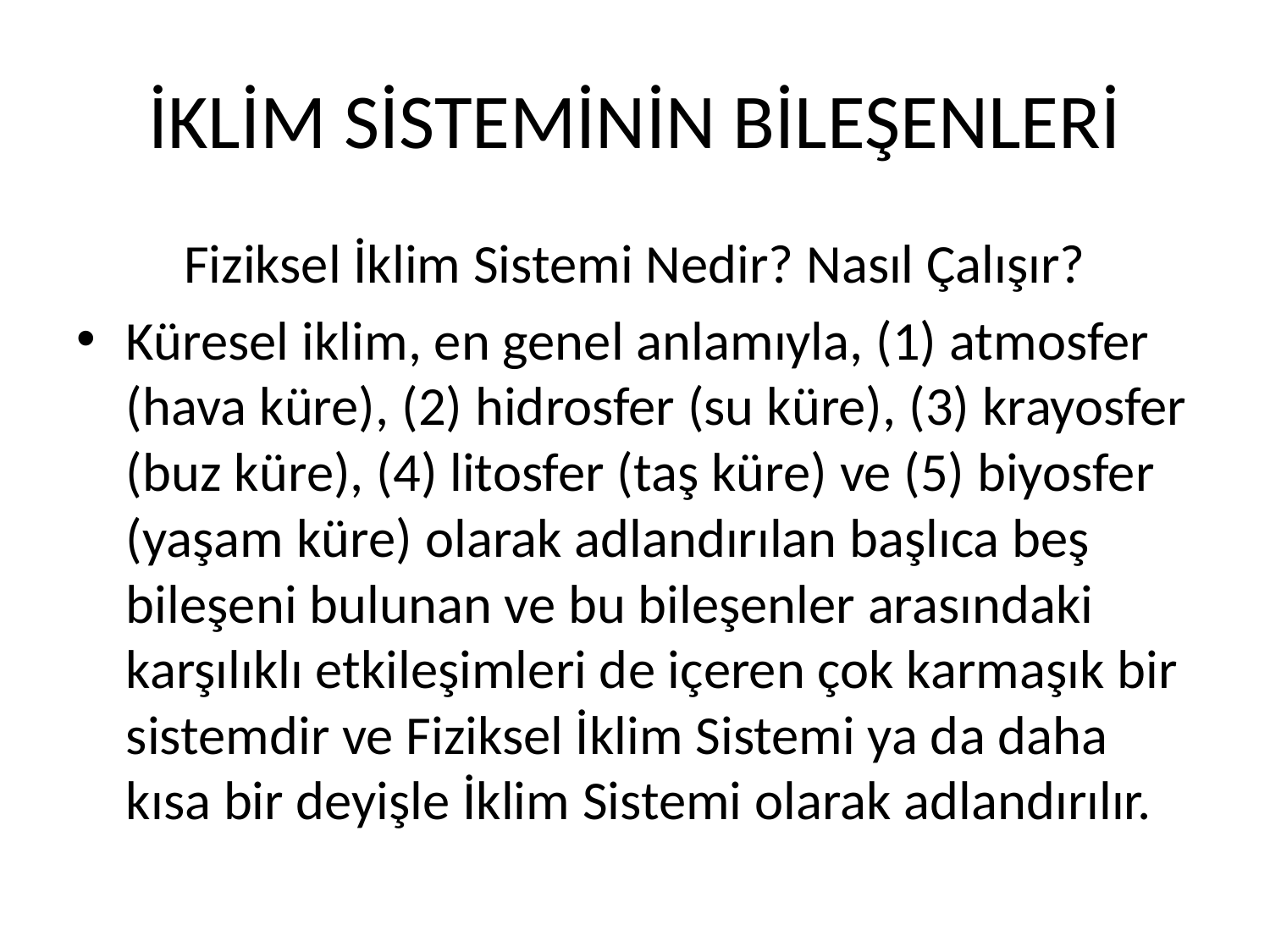

# İKLİM SİSTEMİNİN BİLEŞENLERİ
Fiziksel İklim Sistemi Nedir? Nasıl Çalışır?
Küresel iklim, en genel anlamıyla, (1) atmosfer (hava küre), (2) hidrosfer (su küre), (3) krayosfer (buz küre), (4) litosfer (taş küre) ve (5) biyosfer (yaşam küre) olarak adlandırılan başlıca beş bileşeni bulunan ve bu bileşenler arasındaki karşılıklı etkileşimleri de içeren çok karmaşık bir sistemdir ve Fiziksel İklim Sistemi ya da daha kısa bir deyişle İklim Sistemi olarak adlandırılır.